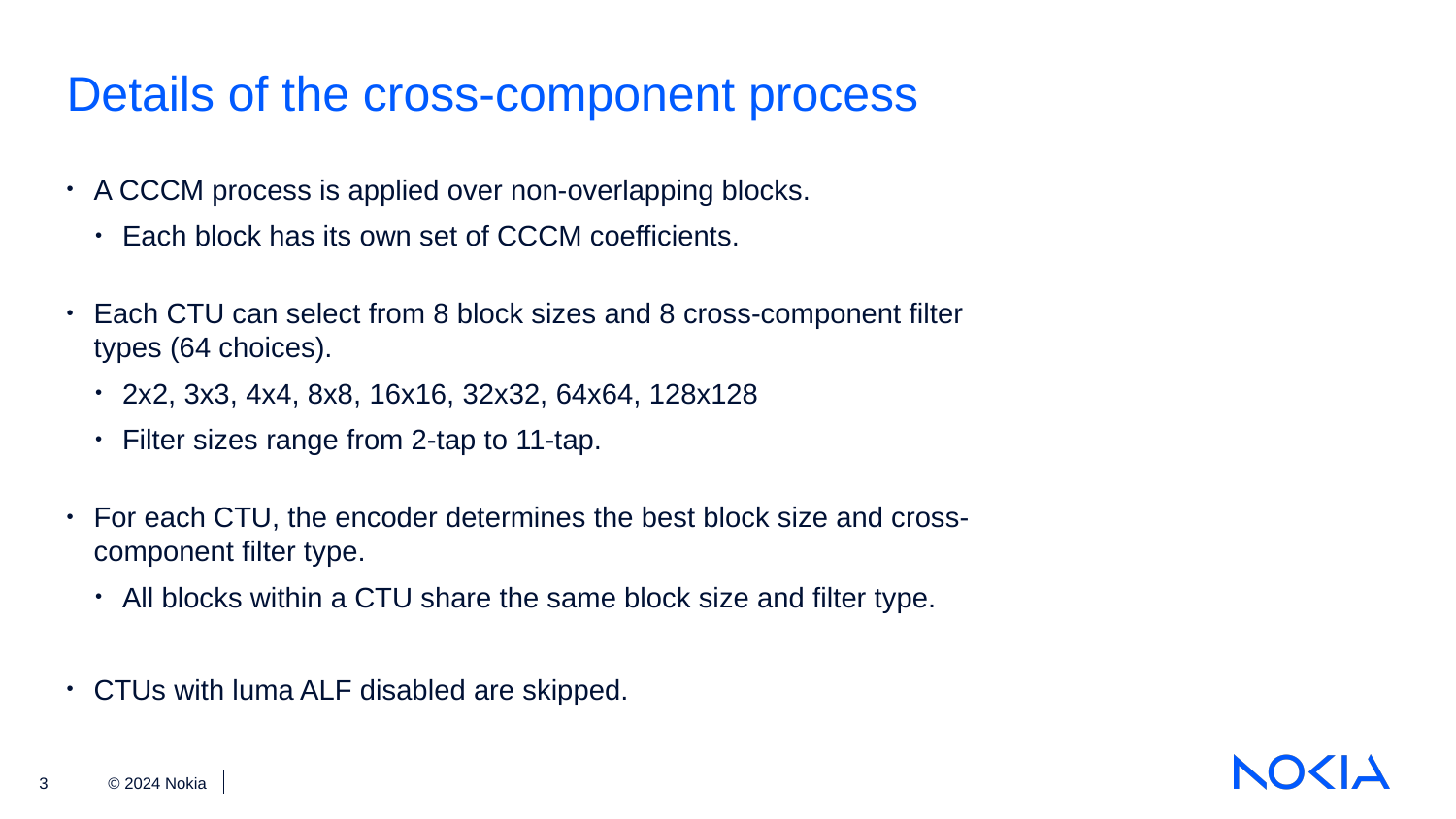

Details of the cross-component process
A CCCM process is applied over non-overlapping blocks.
Each block has its own set of CCCM coefficients.

Each CTU can select from 8 block sizes and 8 cross-component filter types (64 choices).
2x2, 3x3, 4x4, 8x8, 16x16, 32x32, 64x64, 128x128
Filter sizes range from 2-tap to 11-tap.

For each CTU, the encoder determines the best block size and cross-component filter type.
All blocks within a CTU share the same block size and filter type.

CTUs with luma ALF disabled are skipped.